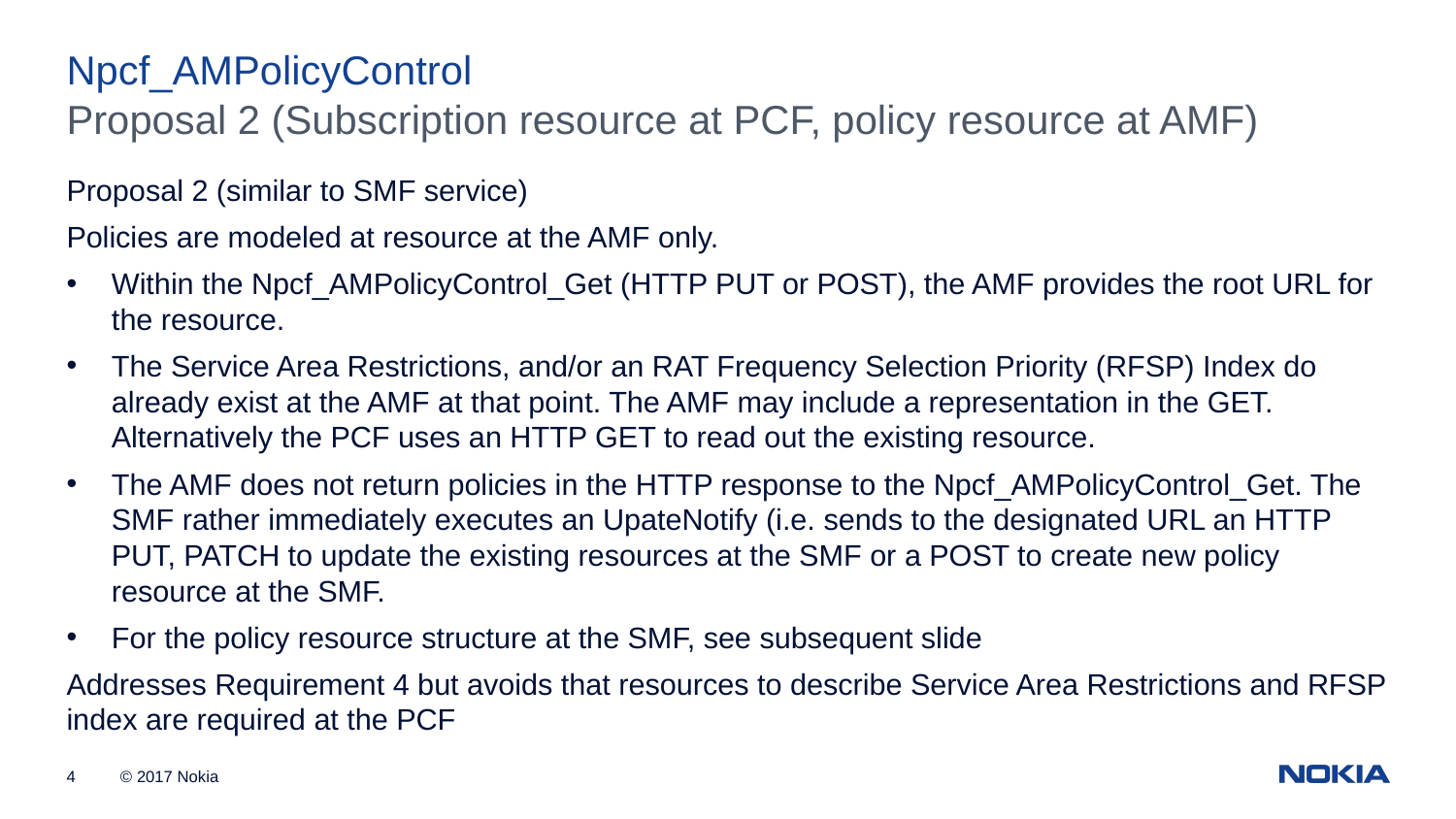

Npcf_AMPolicyControl

Proposal 2 (Subscription resource at PCF, policy resource at AMF)
Proposal 2 (similar to SMF service)
Policies are modeled at resource at the AMF only.
Within the Npcf_AMPolicyControl_Get (HTTP PUT or POST), the AMF provides the root URL for the resource.
The Service Area Restrictions, and/or an RAT Frequency Selection Priority (RFSP) Index do already exist at the AMF at that point. The AMF may include a representation in the GET. Alternatively the PCF uses an HTTP GET to read out the existing resource.
The AMF does not return policies in the HTTP response to the Npcf_AMPolicyControl_Get. The SMF rather immediately executes an UpateNotify (i.e. sends to the designated URL an HTTP PUT, PATCH to update the existing resources at the SMF or a POST to create new policy resource at the SMF.
For the policy resource structure at the SMF, see subsequent slide
Addresses Requirement 4 but avoids that resources to describe Service Area Restrictions and RFSP index are required at the PCF